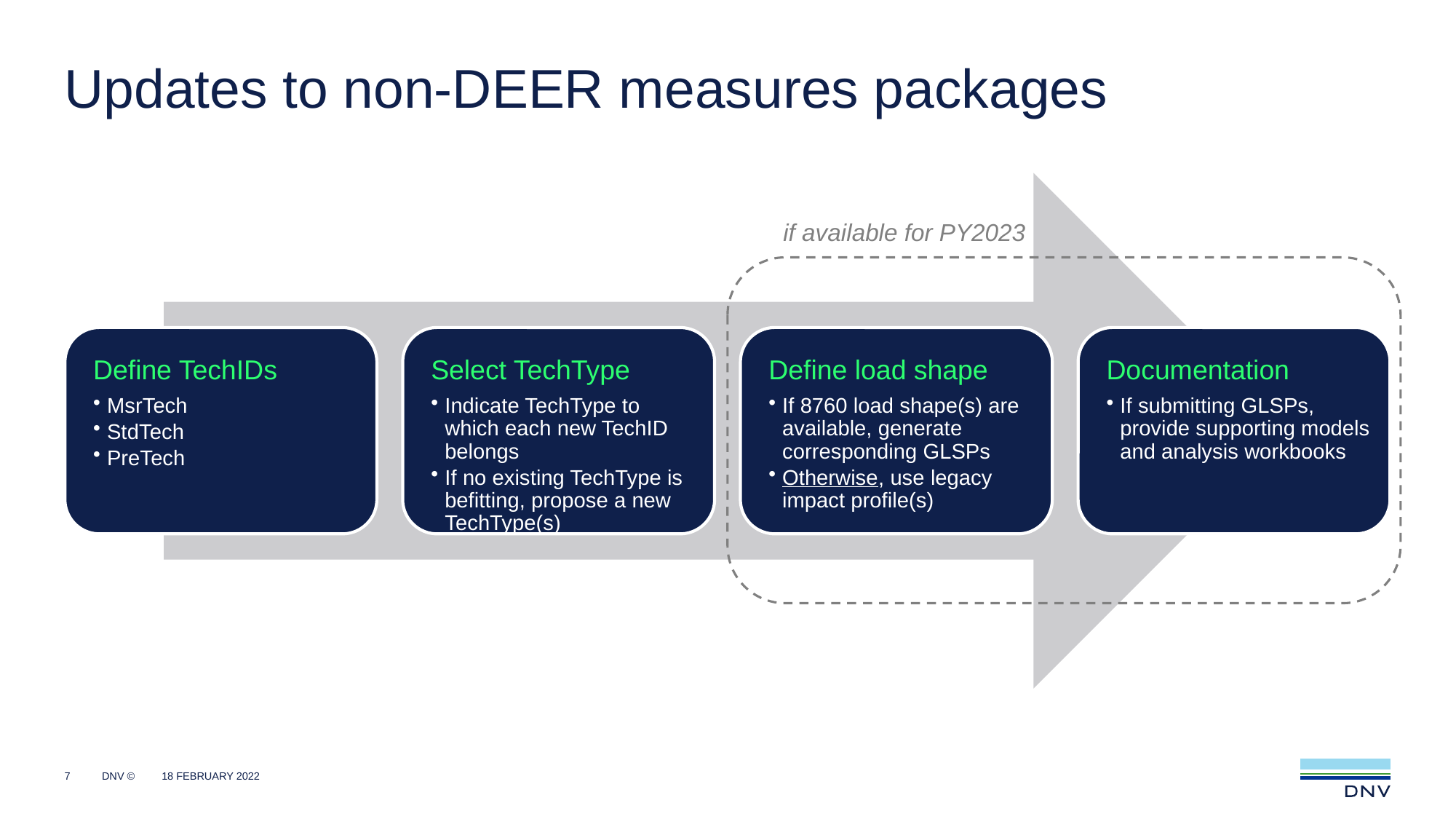

# Updates to non-DEER measures packages
Define TechIDs
MsrTech
StdTech
PreTech
Select TechType
Indicate TechType to which each new TechID belongs
If no existing TechType is befitting, propose a new TechType(s)
Define load shape
If 8760 load shape(s) are available, generate corresponding GLSPs
Otherwise, use legacy impact profile(s)
Documentation
If submitting GLSPs, provide supporting models and analysis workbooks
if available for PY2023

7